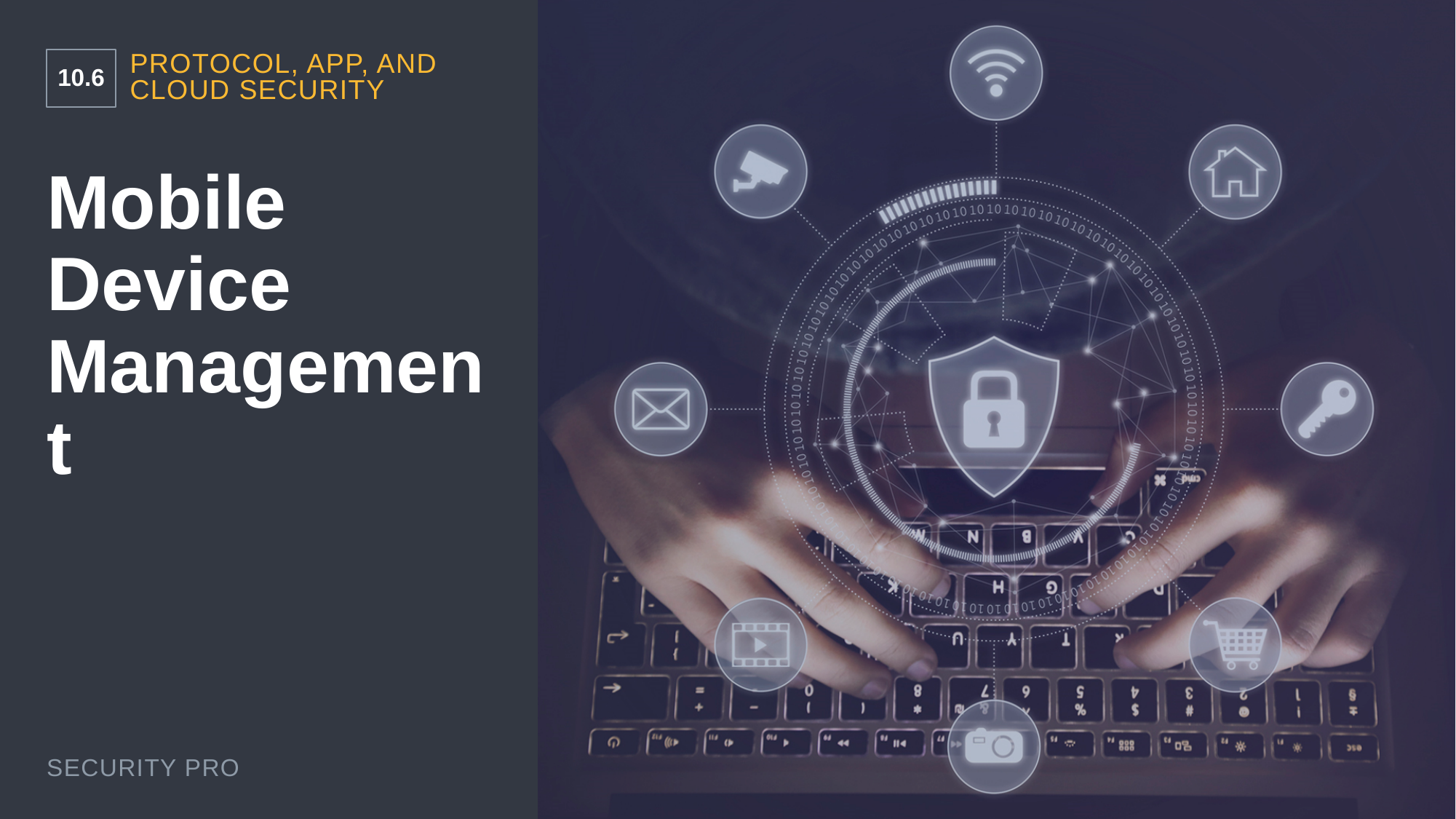

10.6
Protocol, App, and Cloud Security
# Mobile Device Management
Security Pro